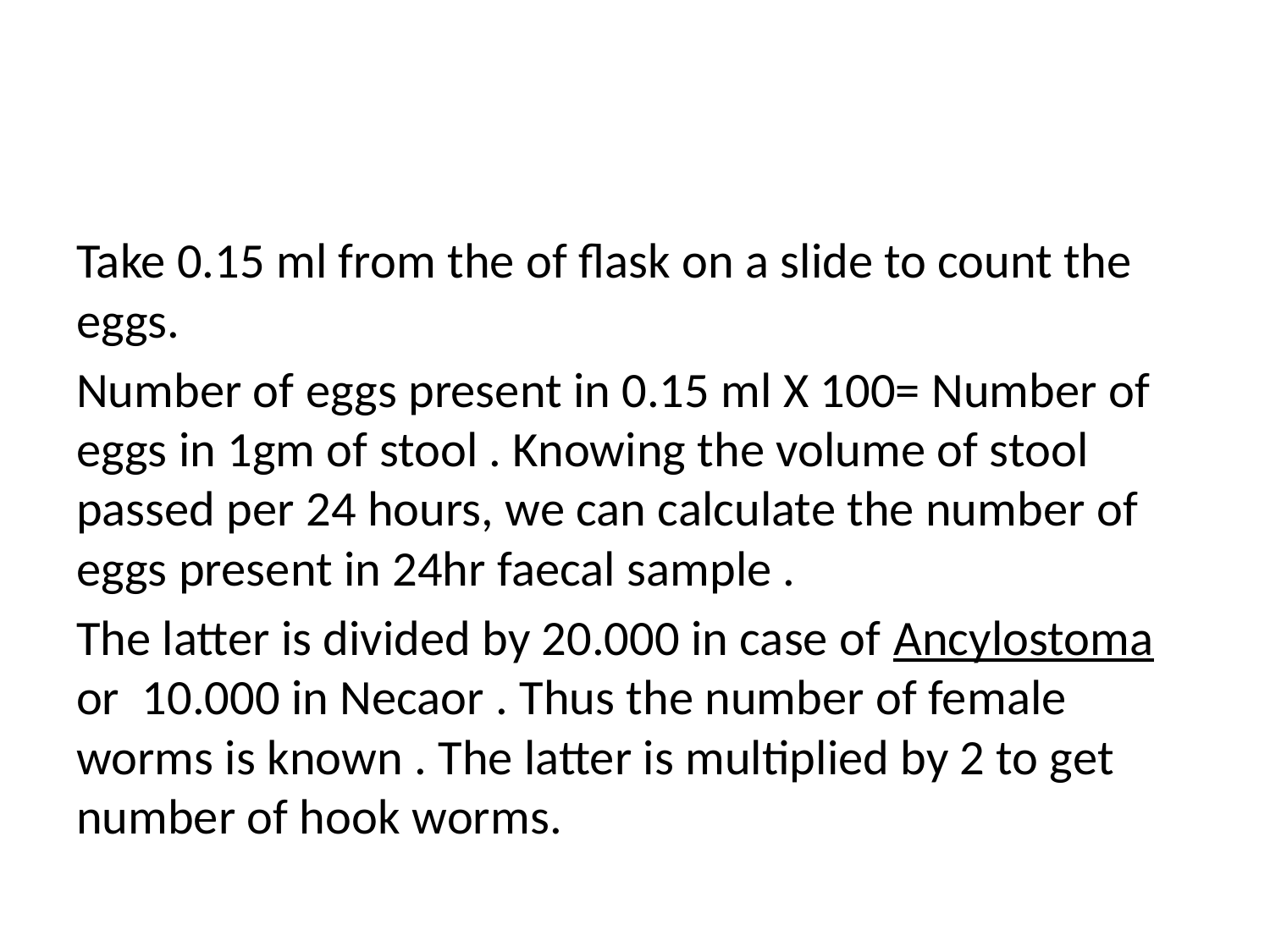

#
Take 0.15 ml from the of flask on a slide to count the eggs.
Number of eggs present in 0.15 ml X 100= Number of eggs in 1gm of stool . Knowing the volume of stool passed per 24 hours, we can calculate the number of eggs present in 24hr faecal sample .
The latter is divided by 20.000 in case of Ancylostoma or  10.000 in Necaor . Thus the number of female worms is known . The latter is multiplied by 2 to get number of hook worms.